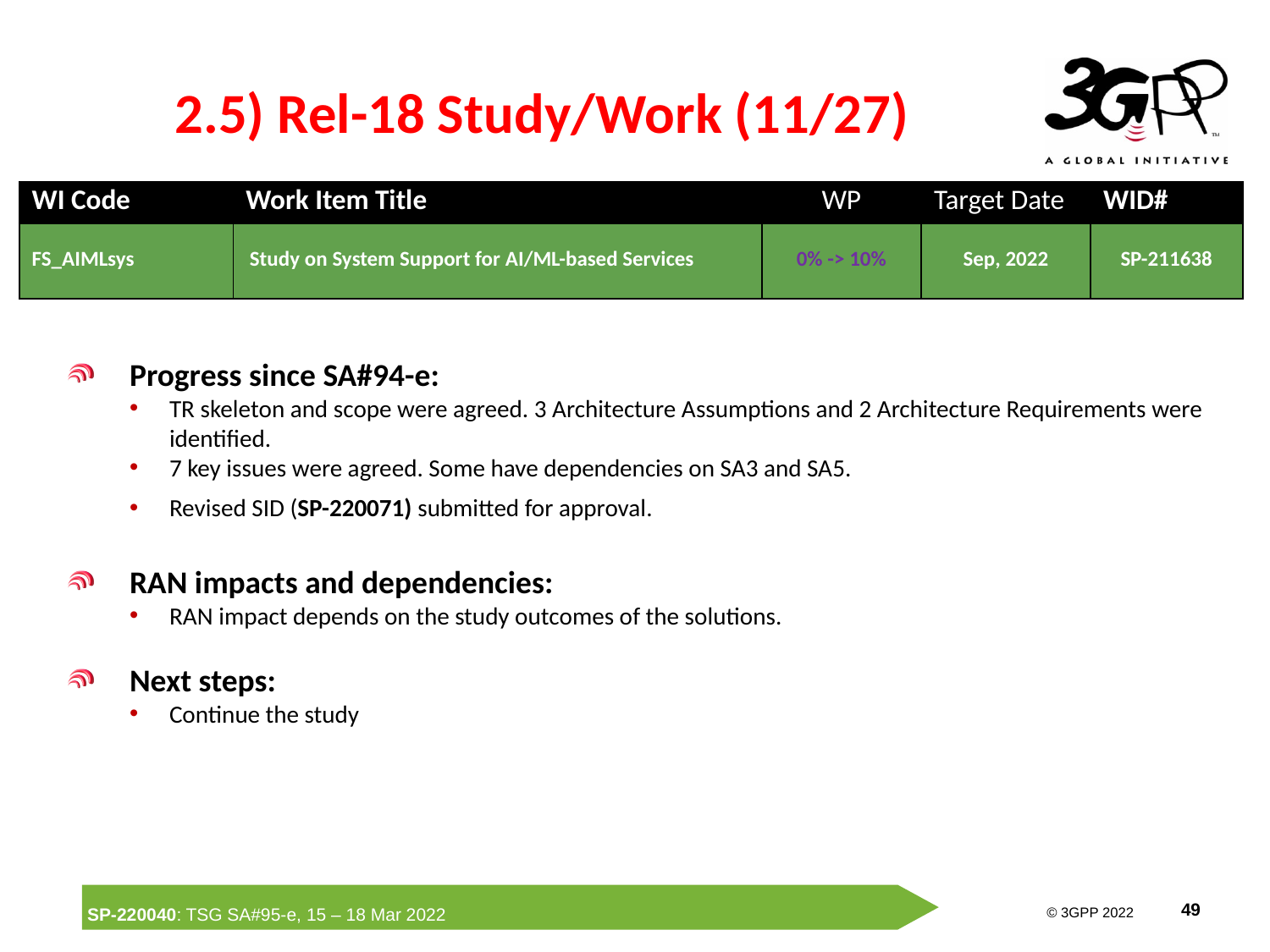

# 2.5) Rel-18 Study/Work (11/27)
| WI Code | Work Item Title | WP | Target Date | WID# |
| --- | --- | --- | --- | --- |
| FS\_AIMLsys | Study on System Support for AI/ML-based Services | 0% -> 10% | Sep, 2022 | SP-211638 |
Progress since SA#94-e:
TR skeleton and scope were agreed. 3 Architecture Assumptions and 2 Architecture Requirements were identified.
7 key issues were agreed. Some have dependencies on SA3 and SA5.
Revised SID (SP-220071) submitted for approval.

RAN impacts and dependencies:
RAN impact depends on the study outcomes of the solutions.

Next steps:
Continue the study